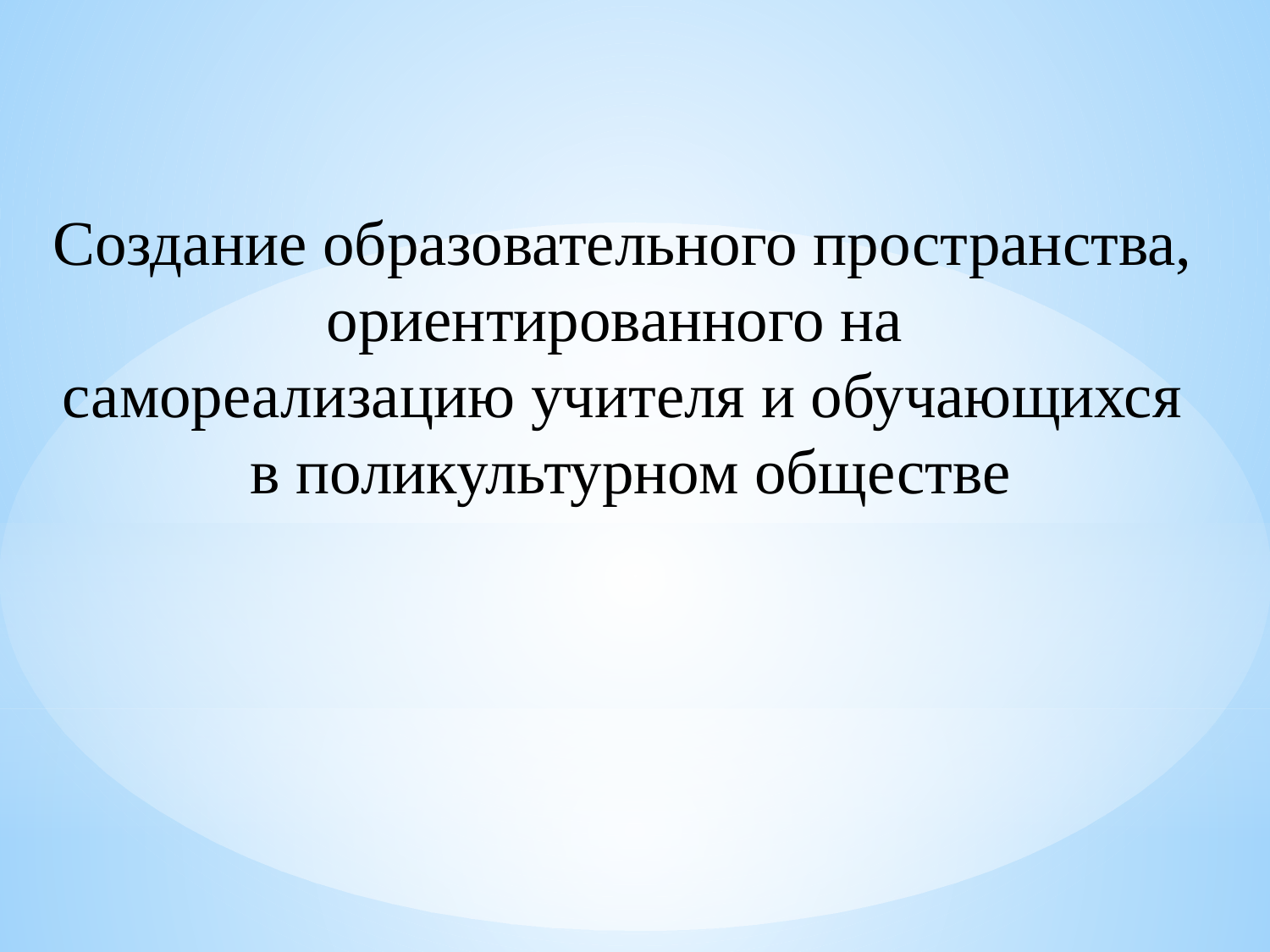

Создание образовательного пространства,
ориентированного на
самореализацию учителя и обучающихся
в поликультурном обществе